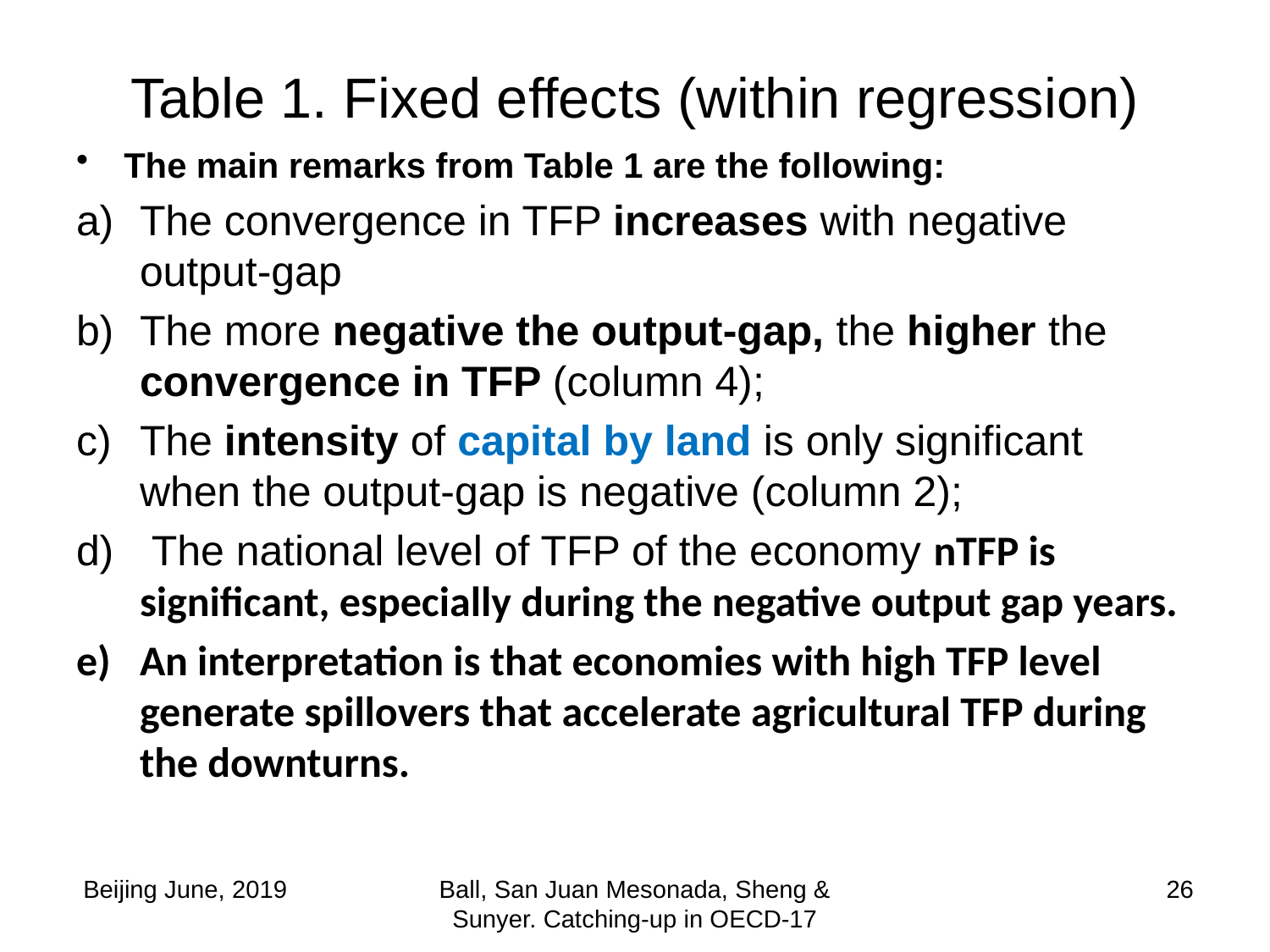

# Table 1. Fixed effects (within regression)
The main remarks from Table 1 are the following:
The convergence in TFP increases with negative output-gap
The more negative the output-gap, the higher the convergence in TFP (column 4);
The intensity of capital by land is only significant when the output-gap is negative (column 2);
 The national level of TFP of the economy nTFP is significant, especially during the negative output gap years.
An interpretation is that economies with high TFP level generate spillovers that accelerate agricultural TFP during the downturns.

 Beijing June, 2019
Ball, San Juan Mesonada, Sheng & Sunyer. Catching-up in OECD-17
26